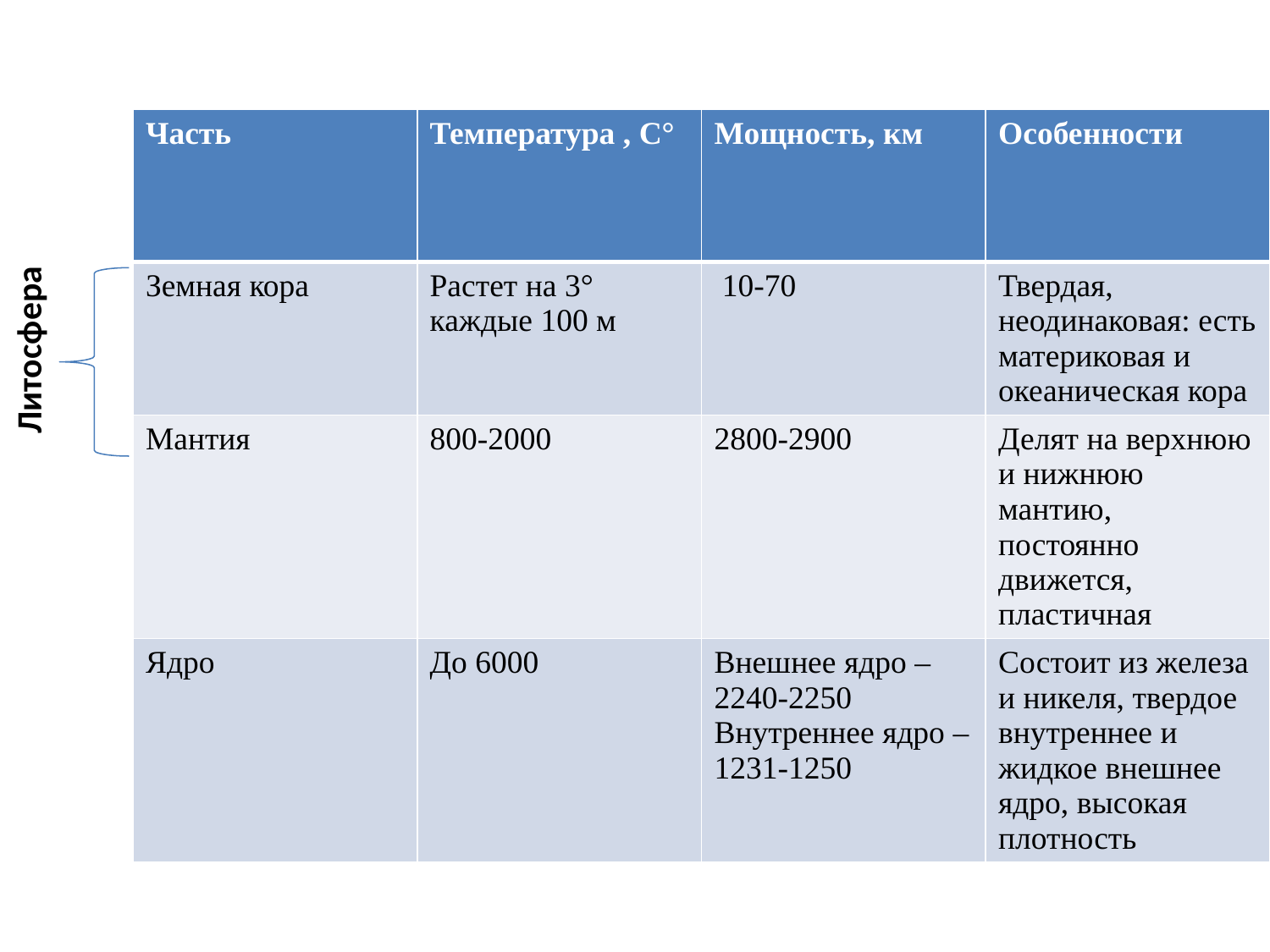

#
| Часть | Температура , С° | Мощность, км | Особенности |
| --- | --- | --- | --- |
| Земная кора | Растет на 3° каждые 100 м | 10-70 | Твердая, неодинаковая: есть материковая и океаническая кора |
| Мантия | 800-2000 | 2800-2900 | Делят на верхнюю и нижнюю мантию, постоянно движется, пластичная |
| Ядро | До 6000 | Внешнее ядро – 2240-2250 Внутреннее ядро – 1231-1250 | Состоит из железа и никеля, твердое внутреннее и жидкое внешнее ядро, высокая плотность |

Литосфера